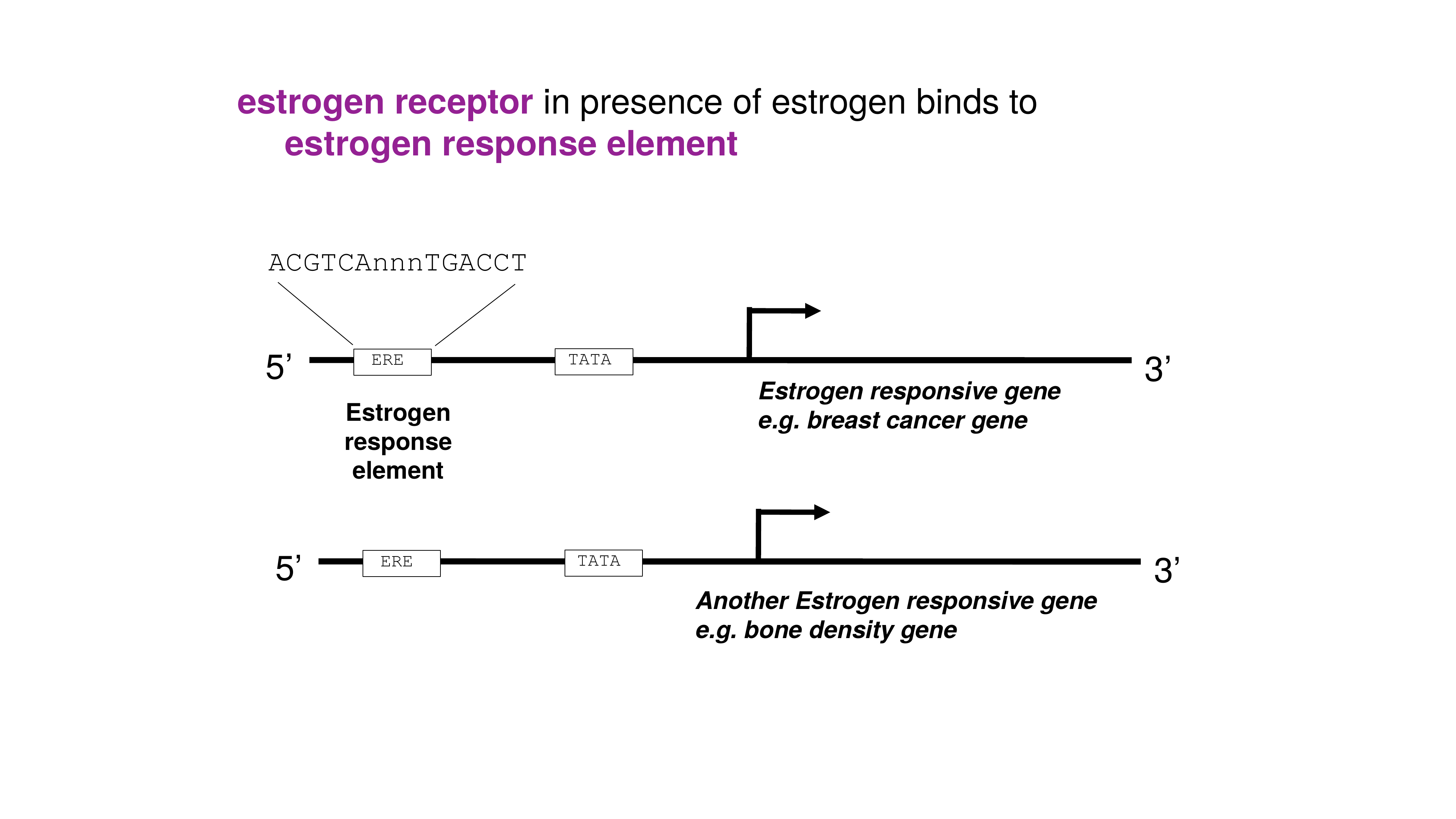

estrogen receptor in presence of estrogen binds to estrogen response element
ACGTCAnnnTGACCT

5’

Estrogen responsive gene
e.g. breast cancer gene
3’
TATA

ERE

Estrogen
response element

5’
3’
TATA

ERE

Another Estrogen responsive gene
e.g. bone density gene